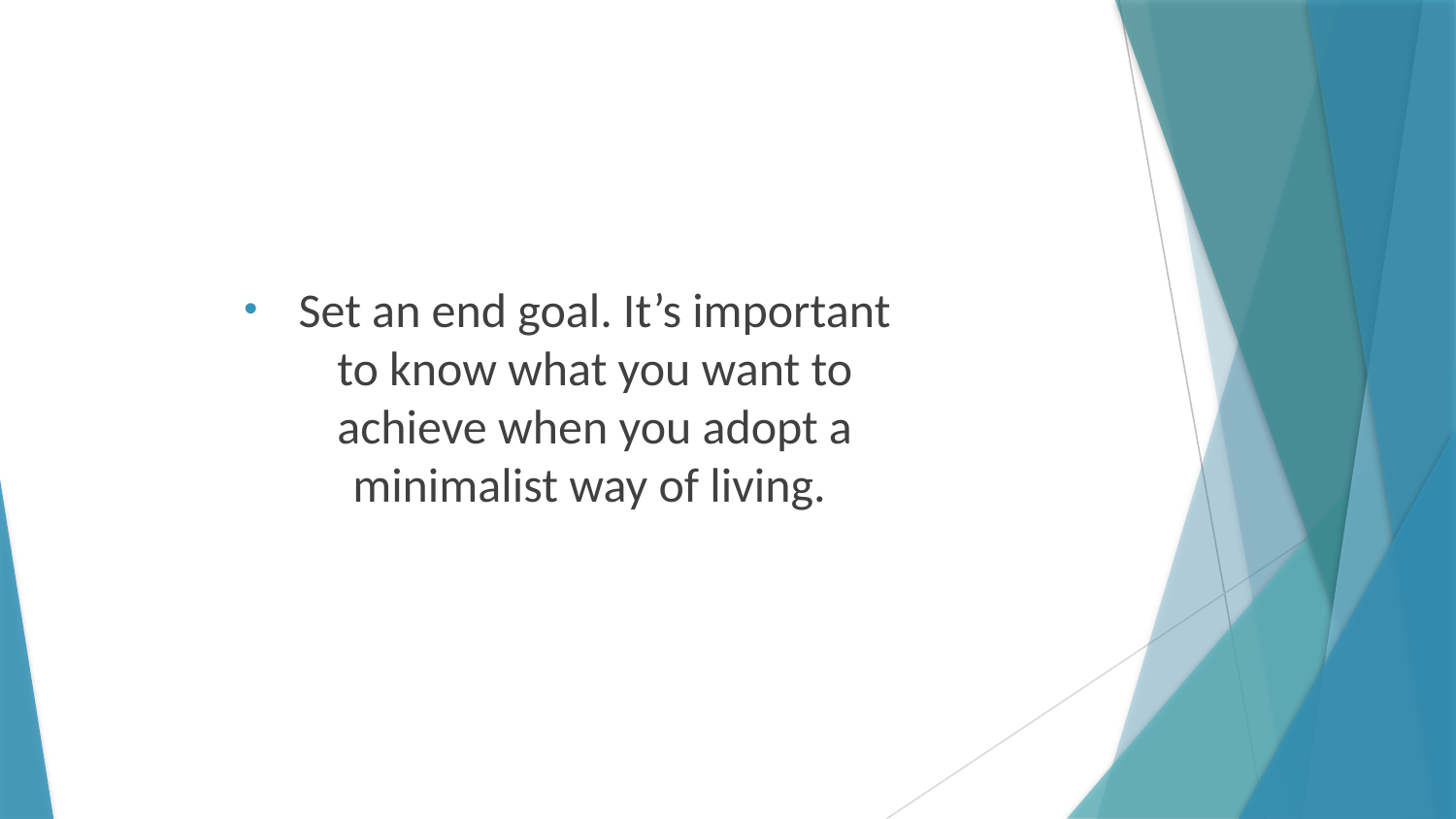

Set an end goal. It’s important to know what you want to achieve when you adopt a minimalist way of living.